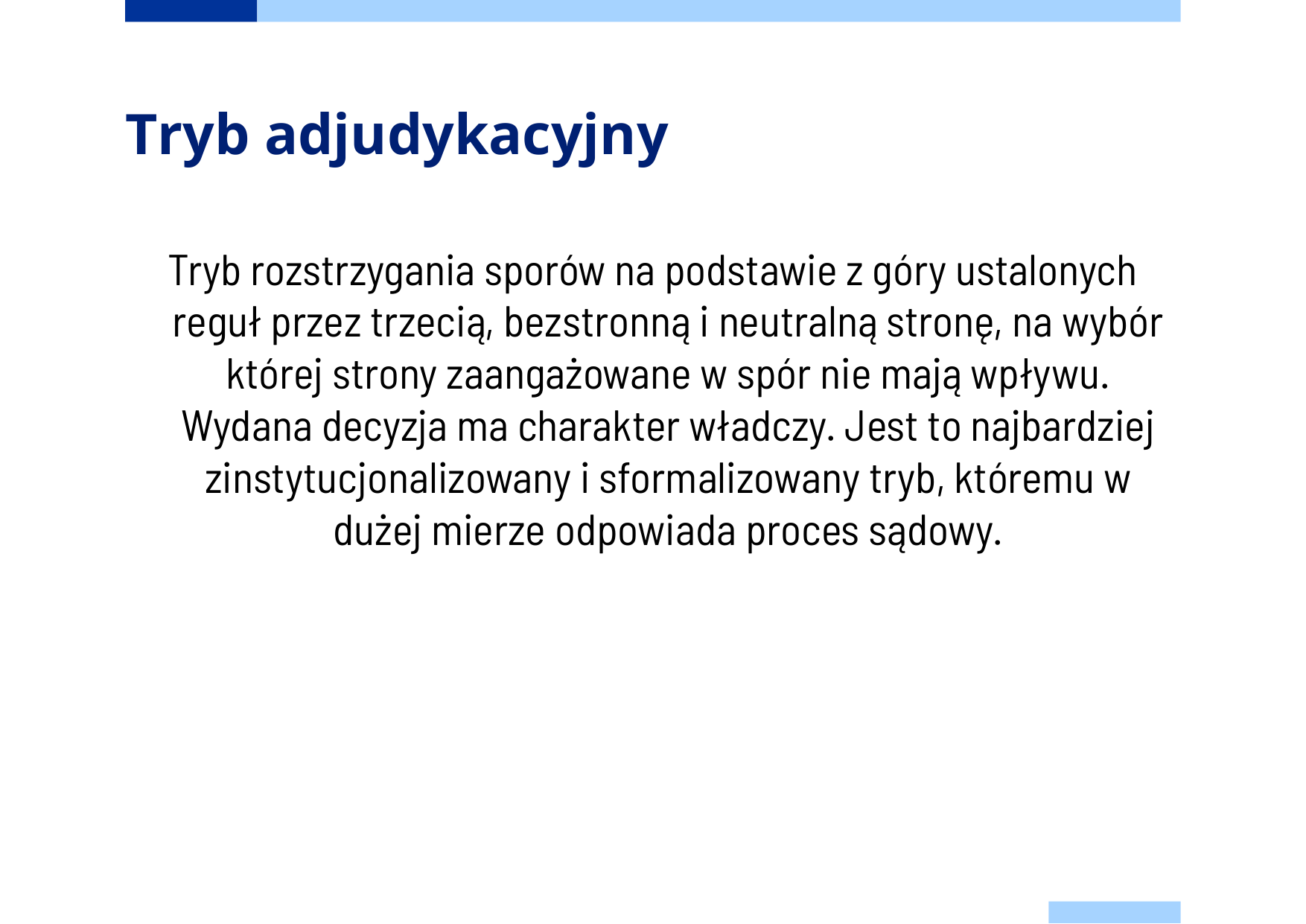

# Tryb adjudykacyjny
Tryb rozstrzygania sporów na podstawie z góry ustalonych reguł przez trzecią, bezstronną i neutralną stronę, na wybór której strony zaangażowane w spór nie mają wpływu. Wydana decyzja ma charakter władczy. Jest to najbardziej zinstytucjonalizowany i sformalizowany tryb, któremu w dużej mierze odpowiada proces sądowy.